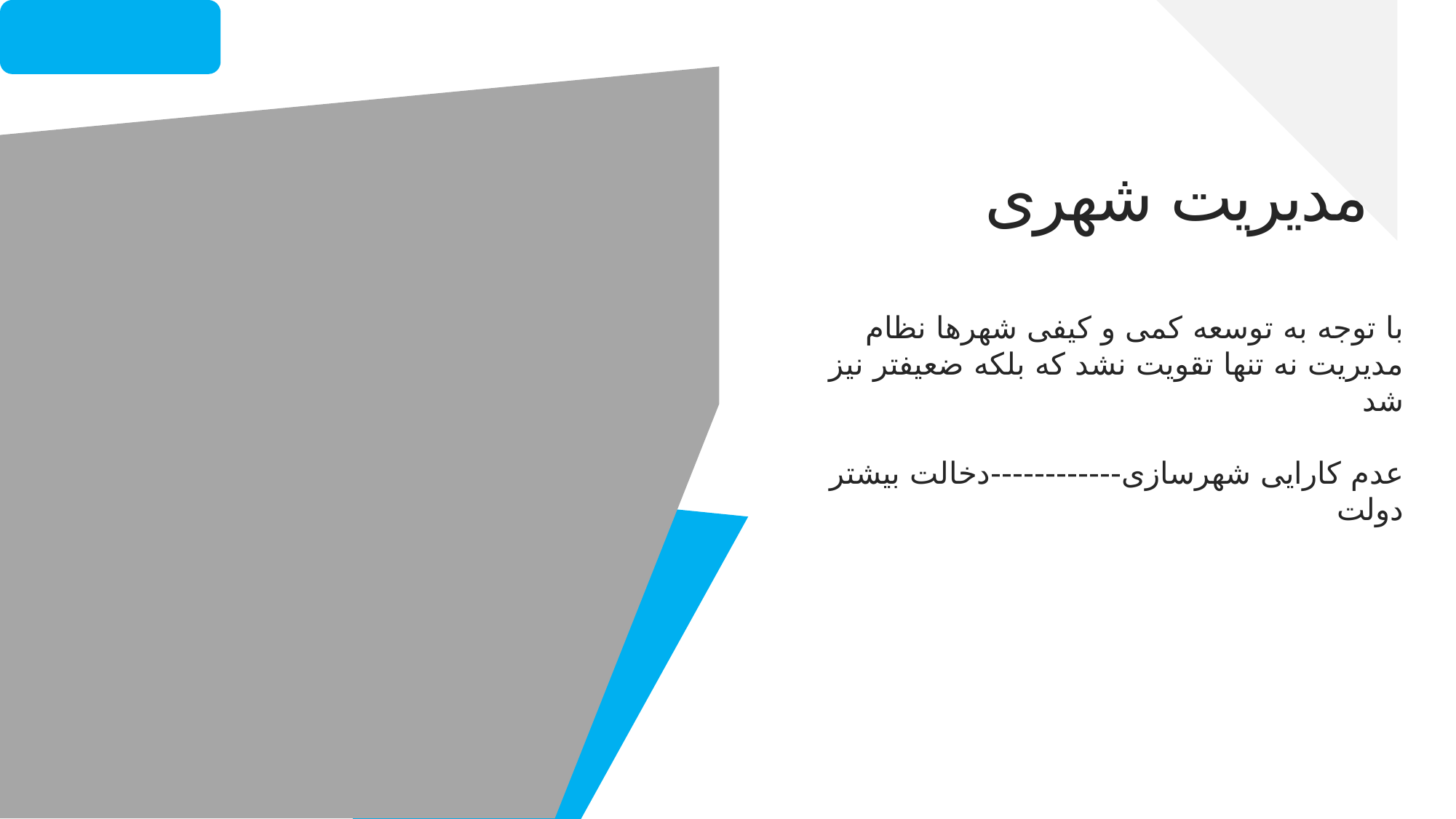

01

مدیریت شهری
با توجه به توسعه کمی و کیفی شهرها نظام مدیریت نه تنها تقویت نشد که بلکه ضعیفتر نیز شد

عدم کارایی شهرسازی------------دخالت بیشتر دولت